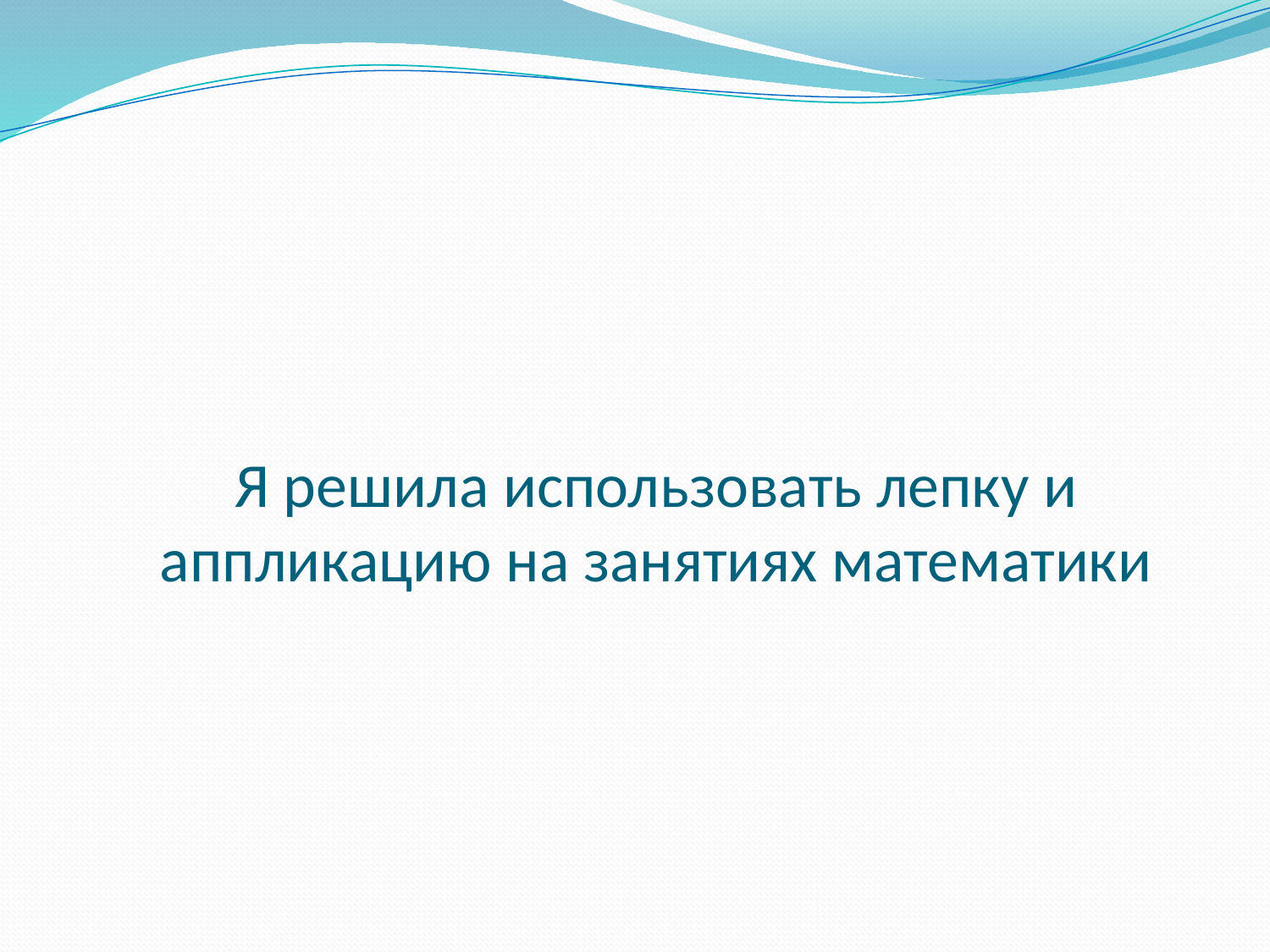

# Я решила использовать лепку и аппликацию на занятиях математики